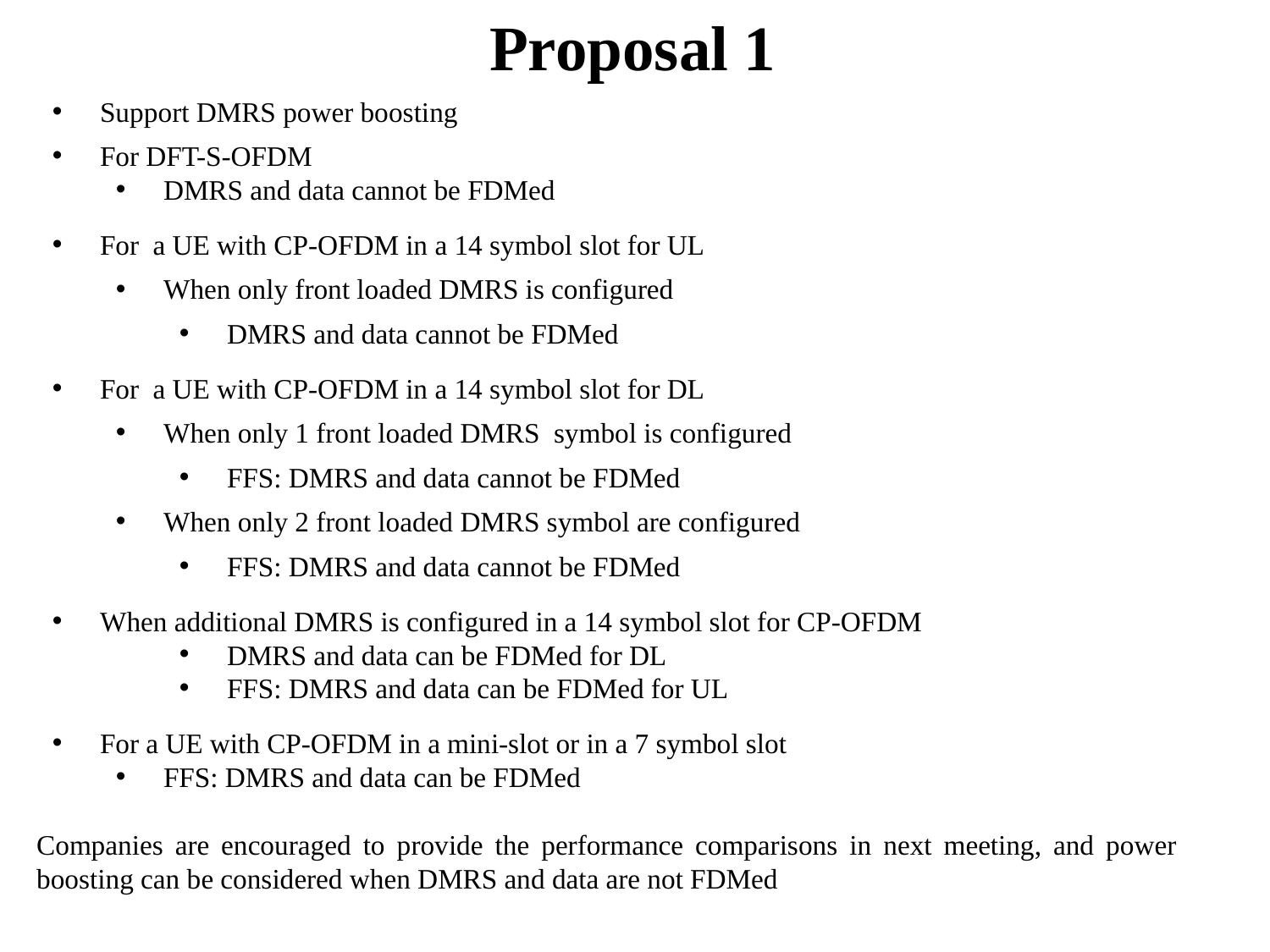

# Proposal 1
Support DMRS power boosting
For DFT-S-OFDM
DMRS and data cannot be FDMed
For  a UE with CP-OFDM in a 14 symbol slot for UL
When only front loaded DMRS is configured
DMRS and data cannot be FDMed
For  a UE with CP-OFDM in a 14 symbol slot for DL
When only 1 front loaded DMRS  symbol is configured
FFS: DMRS and data cannot be FDMed
When only 2 front loaded DMRS symbol are configured
FFS: DMRS and data cannot be FDMed
When additional DMRS is configured in a 14 symbol slot for CP-OFDM
DMRS and data can be FDMed for DL
FFS: DMRS and data can be FDMed for UL
For a UE with CP-OFDM in a mini-slot or in a 7 symbol slot
FFS: DMRS and data can be FDMed

Companies are encouraged to provide the performance comparisons in next meeting, and power boosting can be considered when DMRS and data are not FDMed